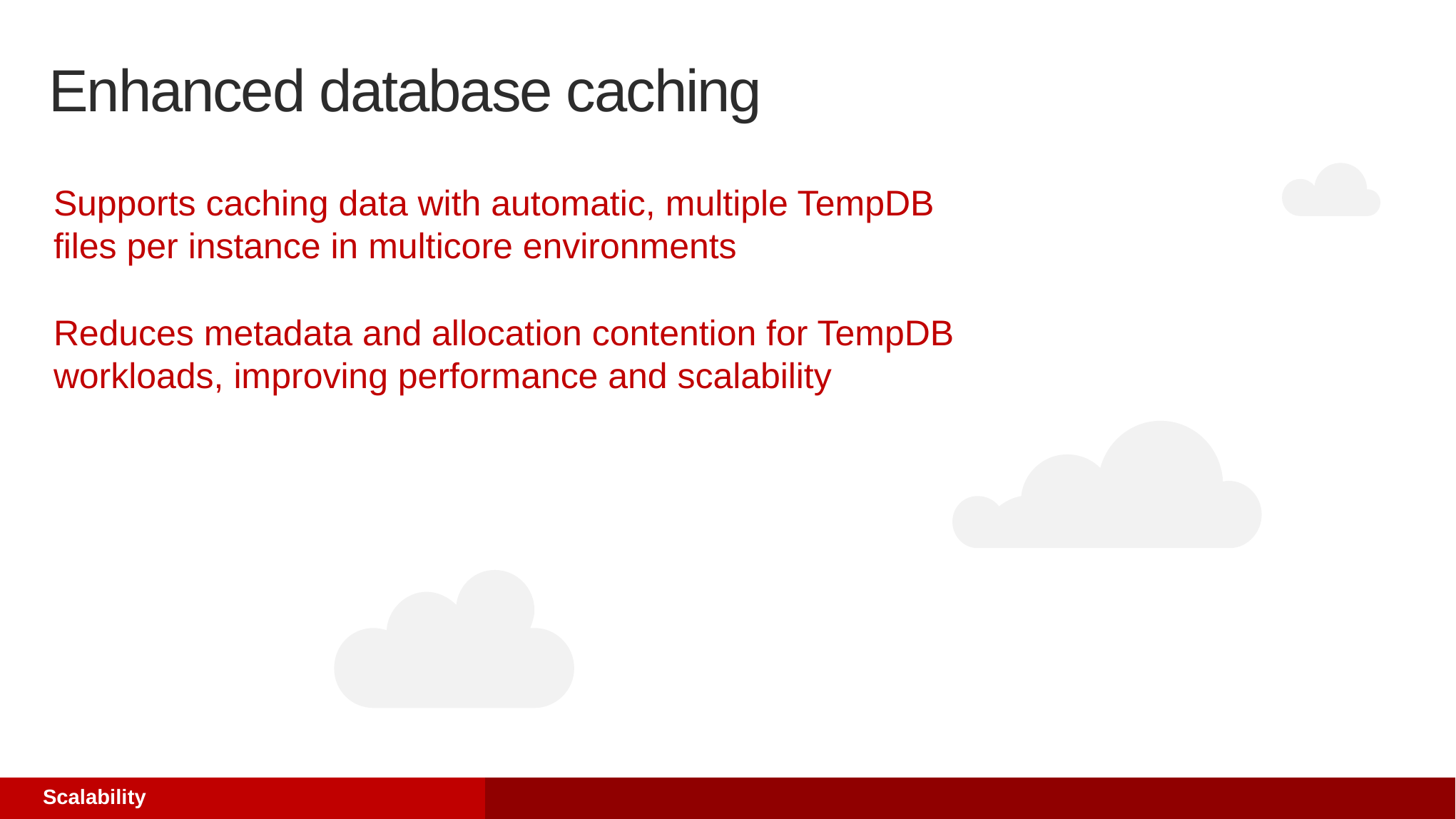

Enhanced database caching
Supports caching data with automatic, multiple TempDB files per instance in multicore environments
Reduces metadata and allocation contention for TempDB workloads, improving performance and scalability

Scalability